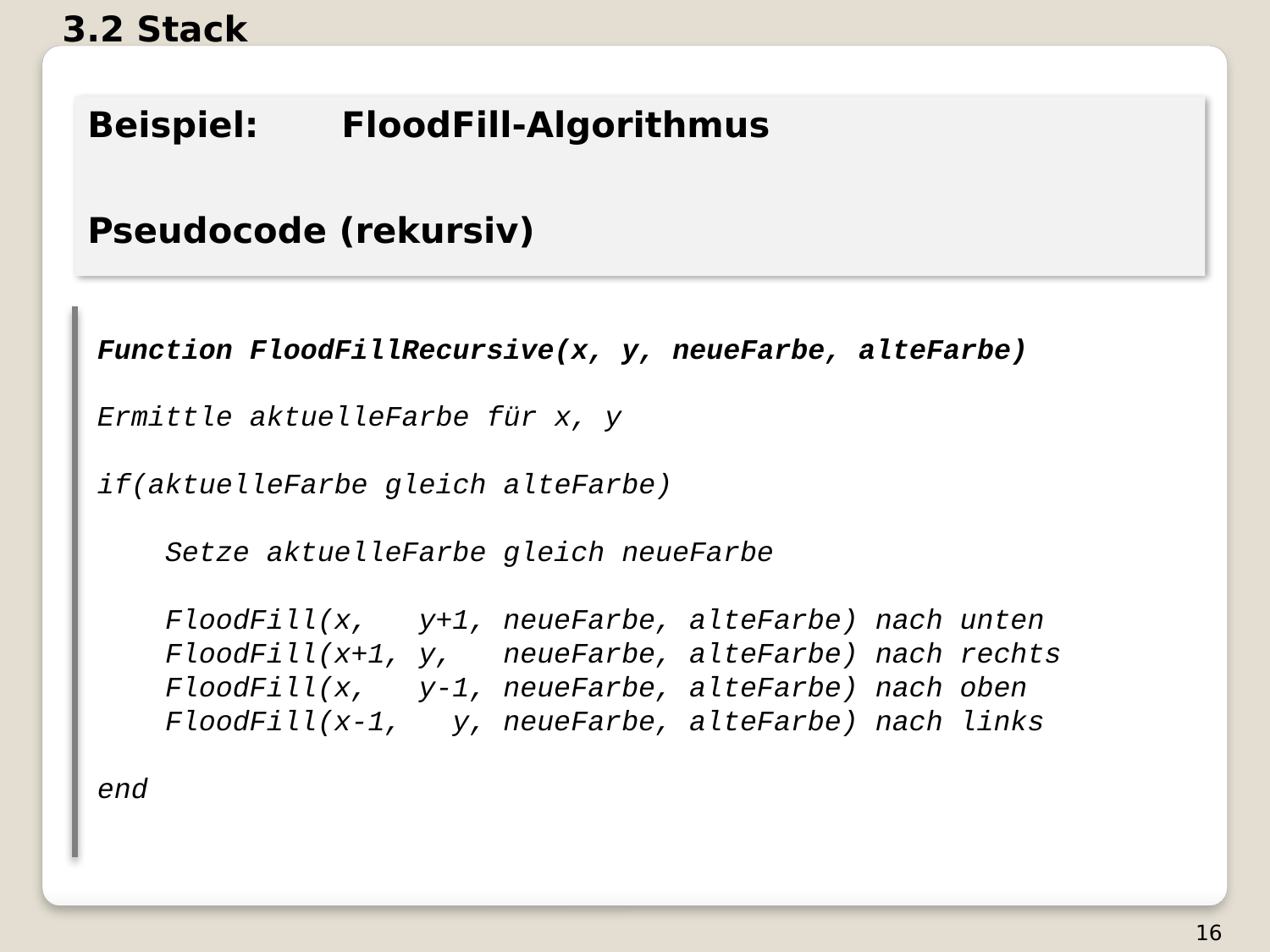

3.2 Stack
Beispiel:	FloodFill-Algorithmus

Pseudocode (rekursiv)

Function FloodFillRecursive(x, y, neueFarbe, alteFarbe)

Ermittle aktuelleFarbe für x, y

if(aktuelleFarbe gleich alteFarbe)

    Setze aktuelleFarbe gleich neueFarbe

    FloodFill(x,   y+1, neueFarbe, alteFarbe) nach unten
    FloodFill(x+1, y,   neueFarbe, alteFarbe) nach rechts
    FloodFill(x,   y-1, neueFarbe, alteFarbe) nach oben
    FloodFill(x-1,   y, neueFarbe, alteFarbe) nach links

end